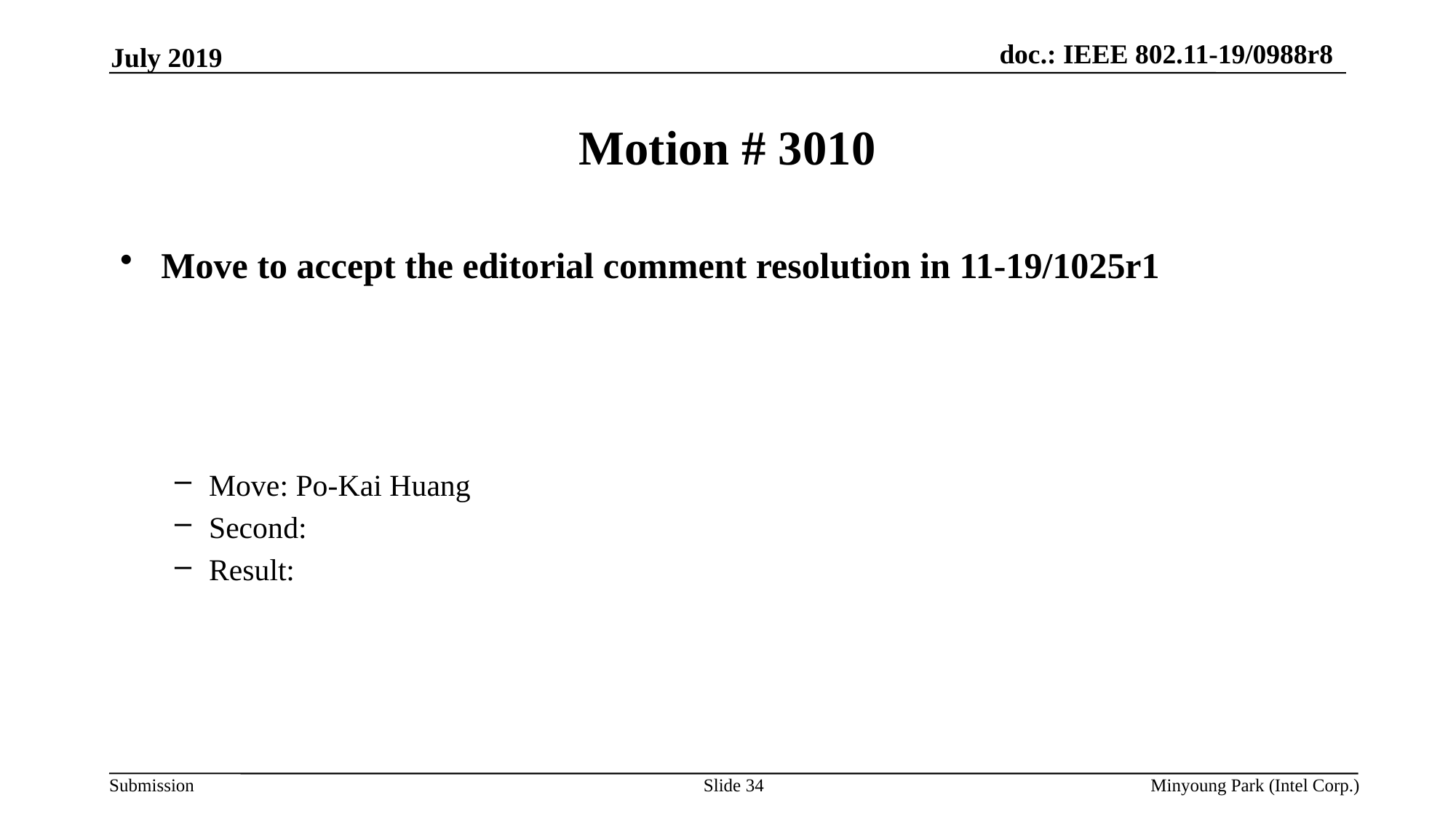

July 2019
# Motion # 3010
Move to accept the editorial comment resolution in 11-19/1025r1

Move: Po-Kai Huang
Second:
Result:

Slide 34
Minyoung Park (Intel Corp.)